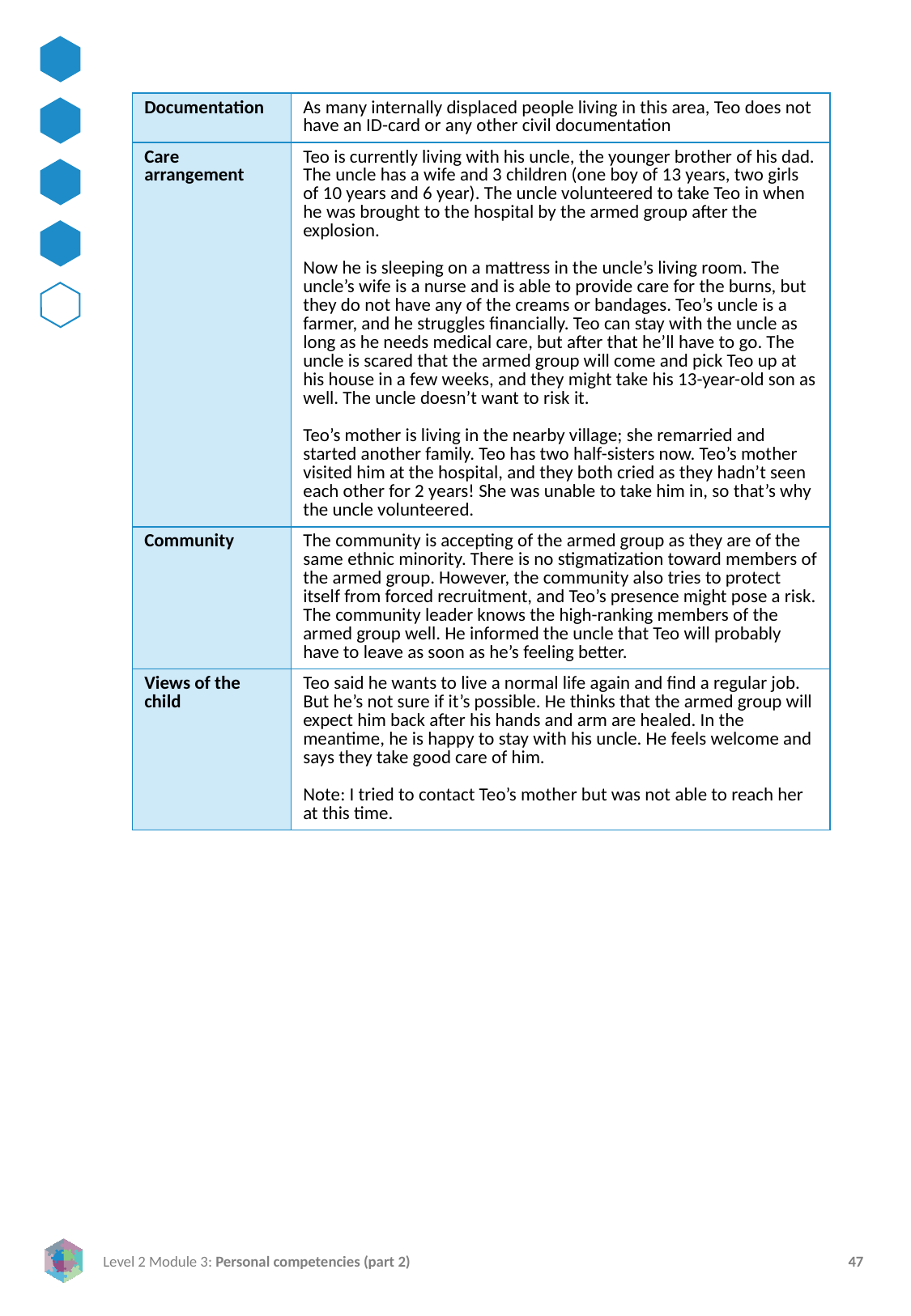

| Documentation | As many internally displaced people living in this area, Teo does not have an ID-card or any other civil documentation |
| --- | --- |
| Care arrangement | Teo is currently living with his uncle, the younger brother of his dad. The uncle has a wife and 3 children (one boy of 13 years, two girls of 10 years and 6 year). The uncle volunteered to take Teo in when he was brought to the hospital by the armed group after the explosion. Now he is sleeping on a mattress in the uncle’s living room. The uncle’s wife is a nurse and is able to provide care for the burns, but they do not have any of the creams or bandages. Teo’s uncle is a farmer, and he struggles financially. Teo can stay with the uncle as long as he needs medical care, but after that he’ll have to go. The uncle is scared that the armed group will come and pick Teo up at his house in a few weeks, and they might take his 13-year-old son as well. The uncle doesn’t want to risk it. Teo’s mother is living in the nearby village; she remarried and started another family. Teo has two half-sisters now. Teo’s mother visited him at the hospital, and they both cried as they hadn’t seen each other for 2 years! She was unable to take him in, so that’s why the uncle volunteered. |
| Community | The community is accepting of the armed group as they are of the same ethnic minority. There is no stigmatization toward members of the armed group. However, the community also tries to protect itself from forced recruitment, and Teo’s presence might pose a risk. The community leader knows the high-ranking members of the armed group well. He informed the uncle that Teo will probably have to leave as soon as he’s feeling better. |
| Views of the child | Teo said he wants to live a normal life again and find a regular job. But he’s not sure if it’s possible. He thinks that the armed group will expect him back after his hands and arm are healed. In the meantime, he is happy to stay with his uncle. He feels welcome and says they take good care of him. Note: I tried to contact Teo’s mother but was not able to reach her at this time. |